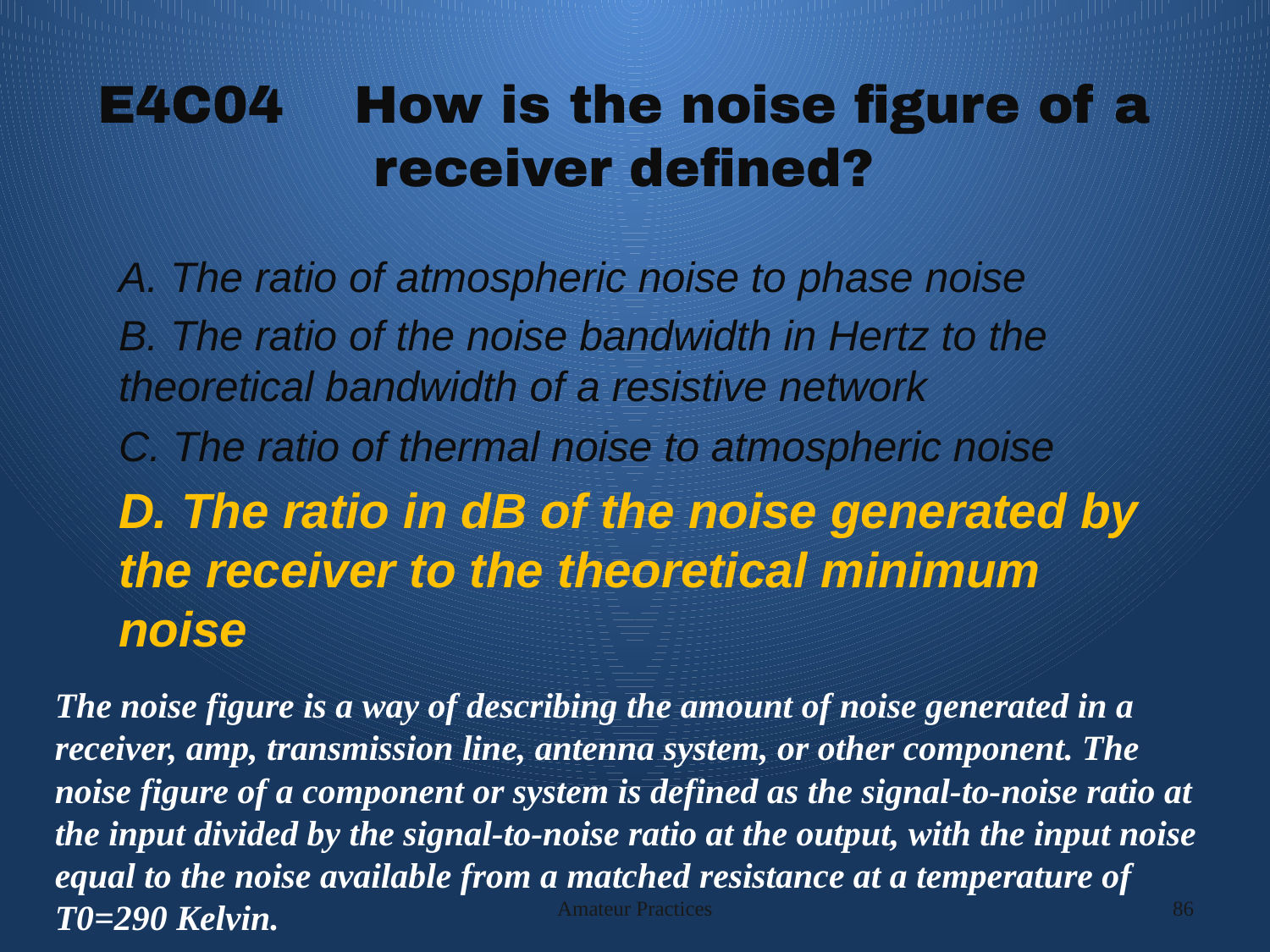

# E4C04    How is the noise figure of a receiver defined?
A. The ratio of atmospheric noise to phase noise
B. The ratio of the noise bandwidth in Hertz to the theoretical bandwidth of a resistive network
C. The ratio of thermal noise to atmospheric noise
D. The ratio in dB of the noise generated by the receiver to the theoretical minimum noise
The noise figure is a way of describing the amount of noise generated in a receiver, amp, transmission line, antenna system, or other component. The noise figure of a component or system is defined as the signal-to-noise ratio at the input divided by the signal-to-noise ratio at the output, with the input noise equal to the noise available from a matched resistance at a temperature of T0=290 Kelvin.
Amateur Practices
86